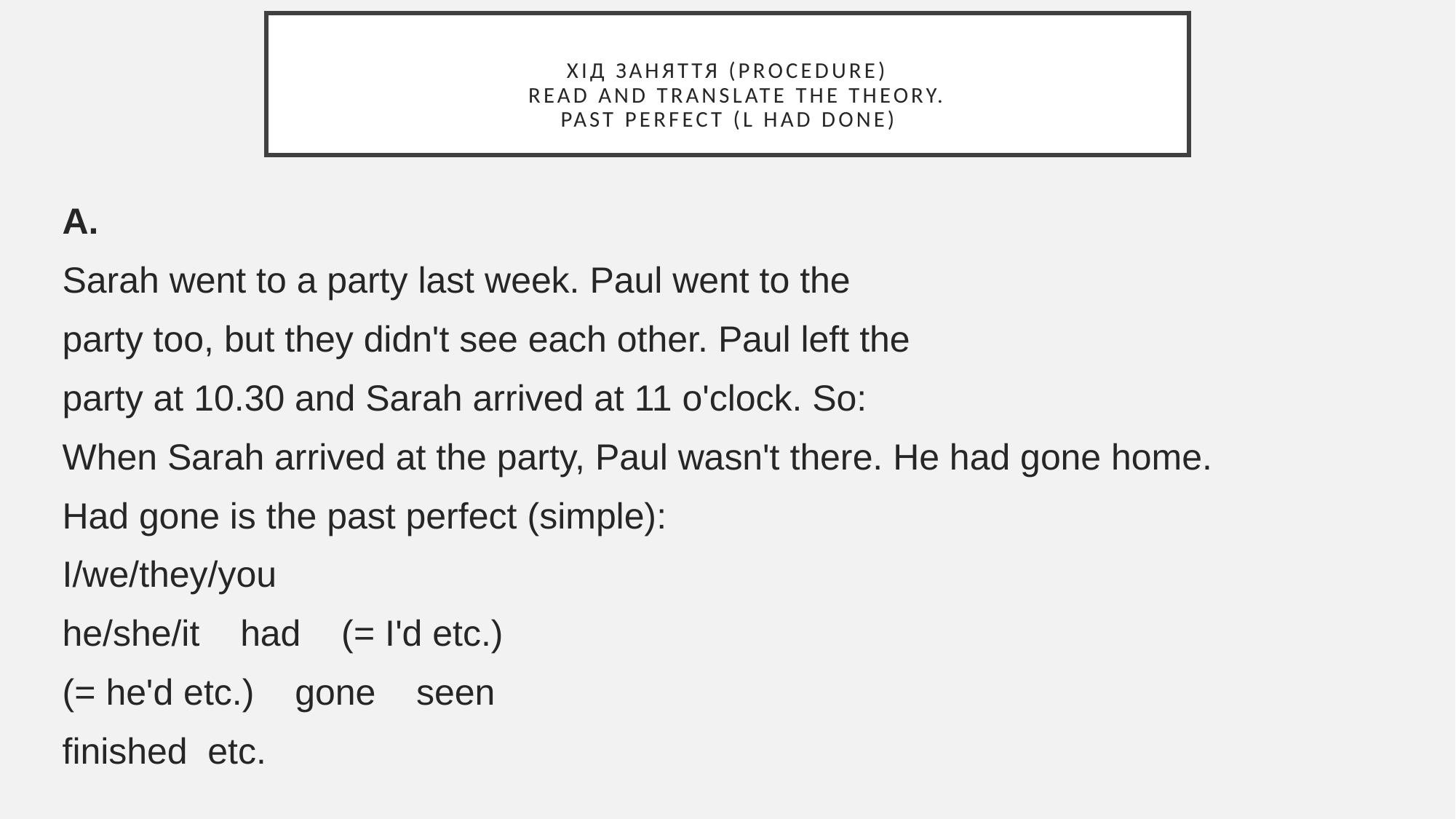

# Хід заняття (Procedure)   Read and translate the theory.
Past perfect (l had done)

A.
Sarah went to a party last week. Paul went to the
party too, but they didn't see each other. Paul left the
party at 10.30 and Sarah arrived at 11 o'clock. So:
When Sarah arrived at the party, Paul wasn't there. He had gone home.
Had gone is the past perfect (simple):
I/we/they/you
he/she/it    had    (= I'd etc.)
(= he'd etc.)    gone    seen
finished  etc.